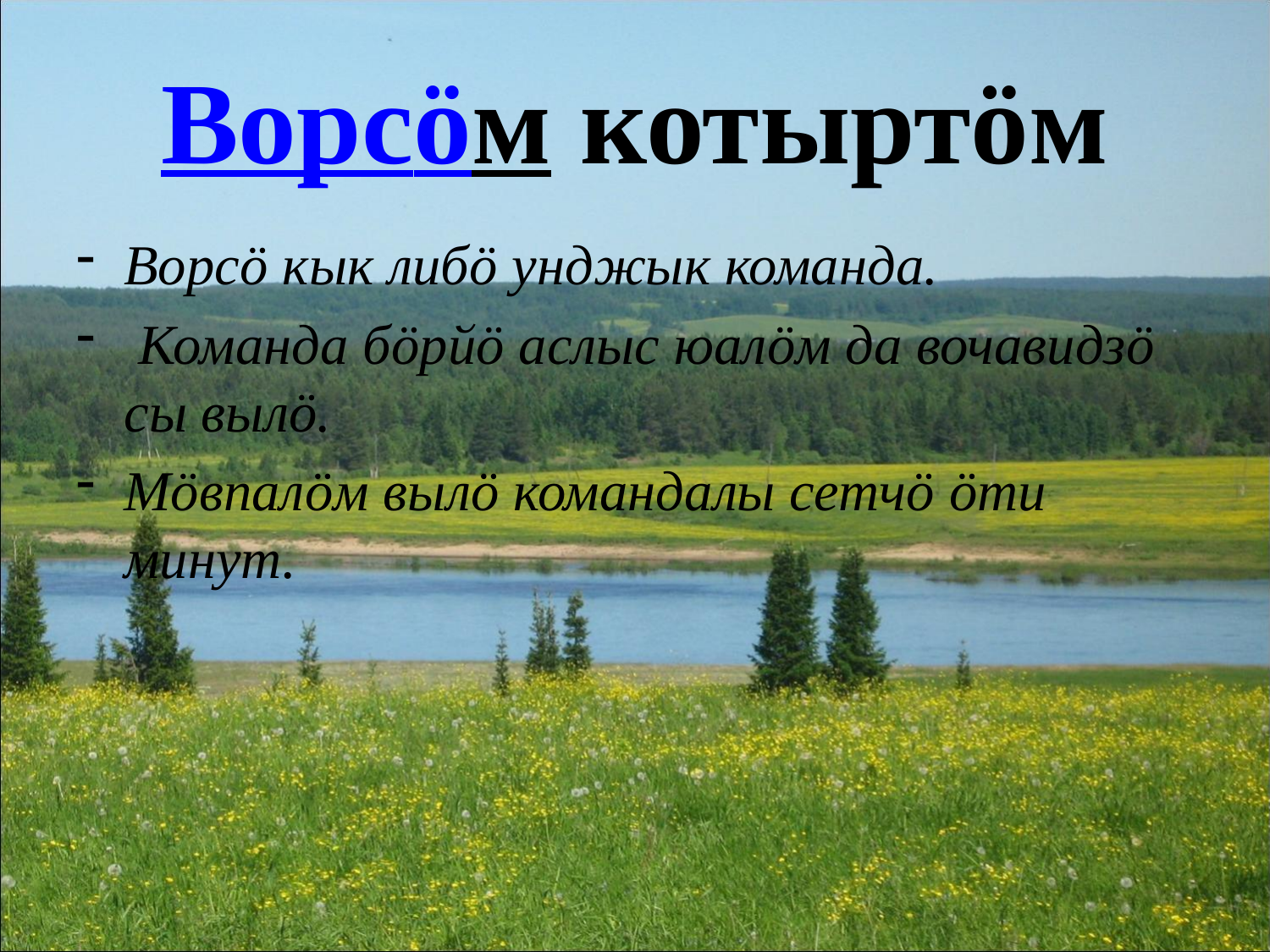

# Ворсöм котыртöм
Ворсö кык либö унджык команда.
 Команда бöрйö аслыс юалöм да вочавидзö сы вылö.
Мöвпалöм вылö командалы сетчö öти минут.